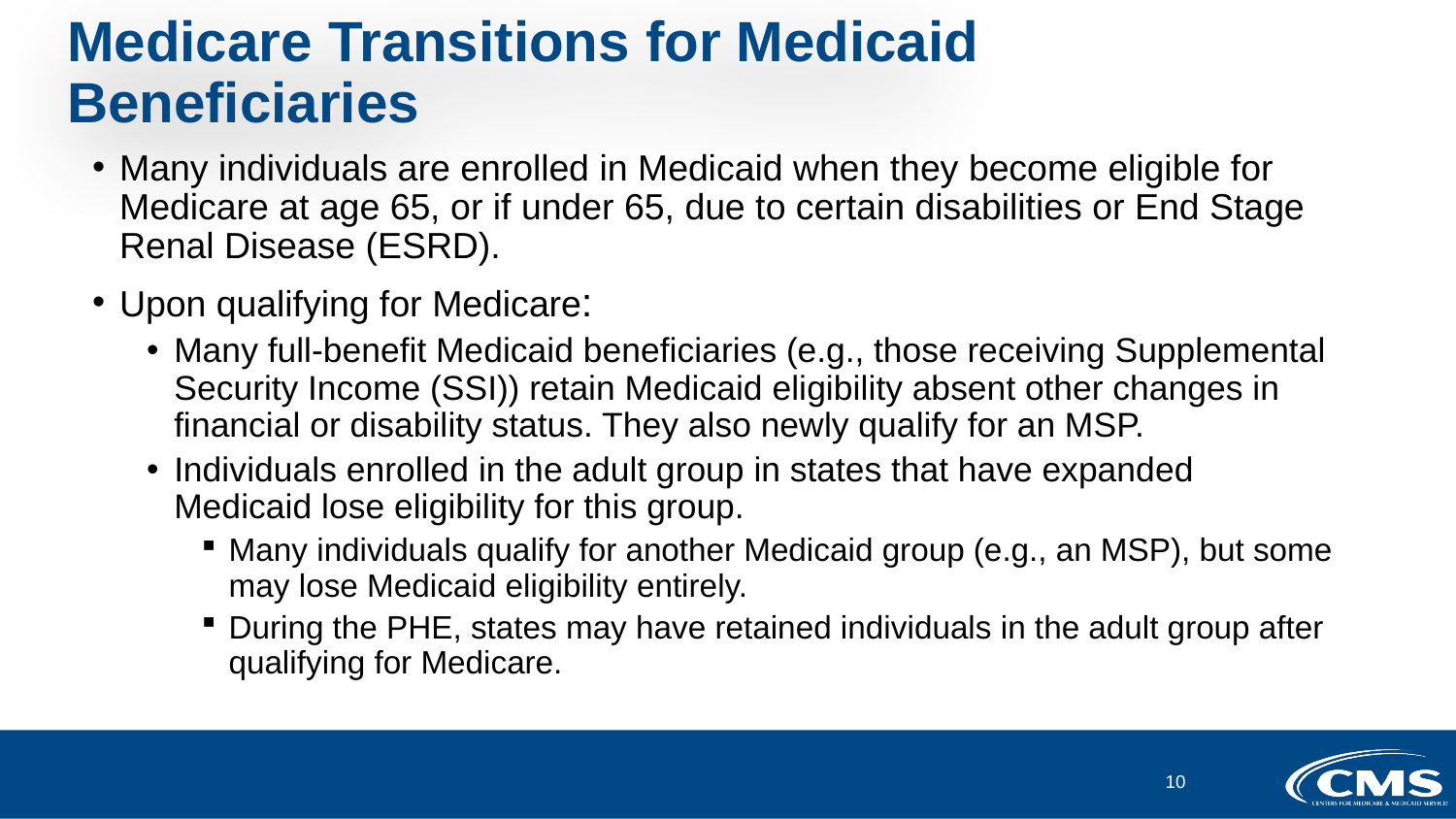

# Medicare Transitions for Medicaid Beneficiaries
Many individuals are enrolled in Medicaid when they become eligible for Medicare at age 65, or if under 65, due to certain disabilities or End Stage Renal Disease (ESRD).
Upon qualifying for Medicare:
Many full-benefit Medicaid beneficiaries (e.g., those receiving Supplemental Security Income (SSI)) retain Medicaid eligibility absent other changes in financial or disability status. They also newly qualify for an MSP.
Individuals enrolled in the adult group in states that have expanded Medicaid lose eligibility for this group.
Many individuals qualify for another Medicaid group (e.g., an MSP), but some may lose Medicaid eligibility entirely.
During the PHE, states may have retained individuals in the adult group after qualifying for Medicare.
10